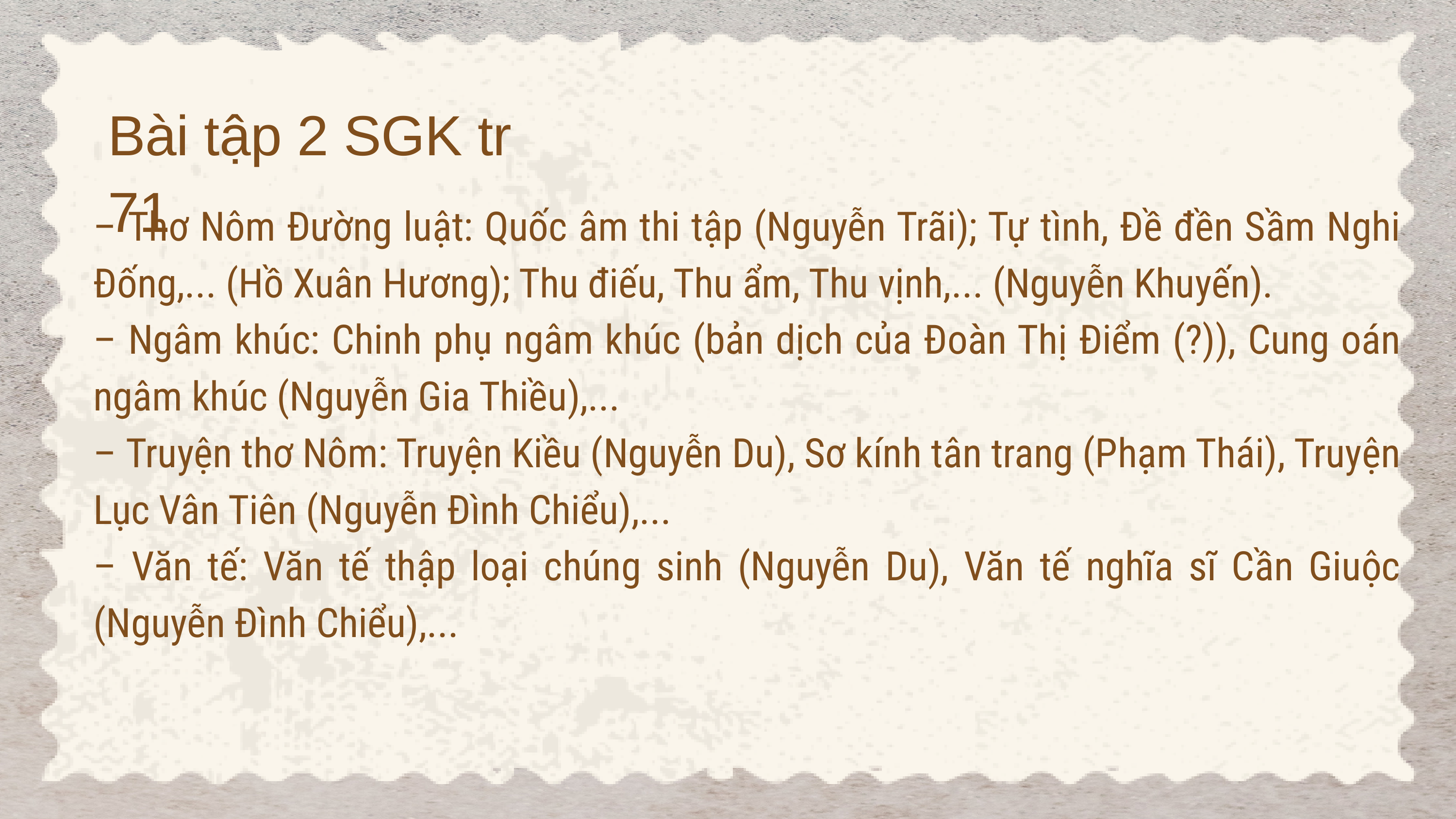

Bài tập 2 SGK tr 71
– Thơ Nôm Đường luật: Quốc âm thi tập (Nguyễn Trãi); Tự tình, Đề đền Sầm Nghi Đống,... (Hồ Xuân Hương); Thu điếu, Thu ẩm, Thu vịnh,... (Nguyễn Khuyến).
– Ngâm khúc: Chinh phụ ngâm khúc (bản dịch của Đoàn Thị Điểm (?)), Cung oán ngâm khúc (Nguyễn Gia Thiều),...
– Truyện thơ Nôm: Truyện Kiều (Nguyễn Du), Sơ kính tân trang (Phạm Thái), Truyện Lục Vân Tiên (Nguyễn Đình Chiểu),...
– Văn tế: Văn tế thập loại chúng sinh (Nguyễn Du), Văn tế nghĩa sĩ Cần Giuộc (Nguyễn Đình Chiểu),...